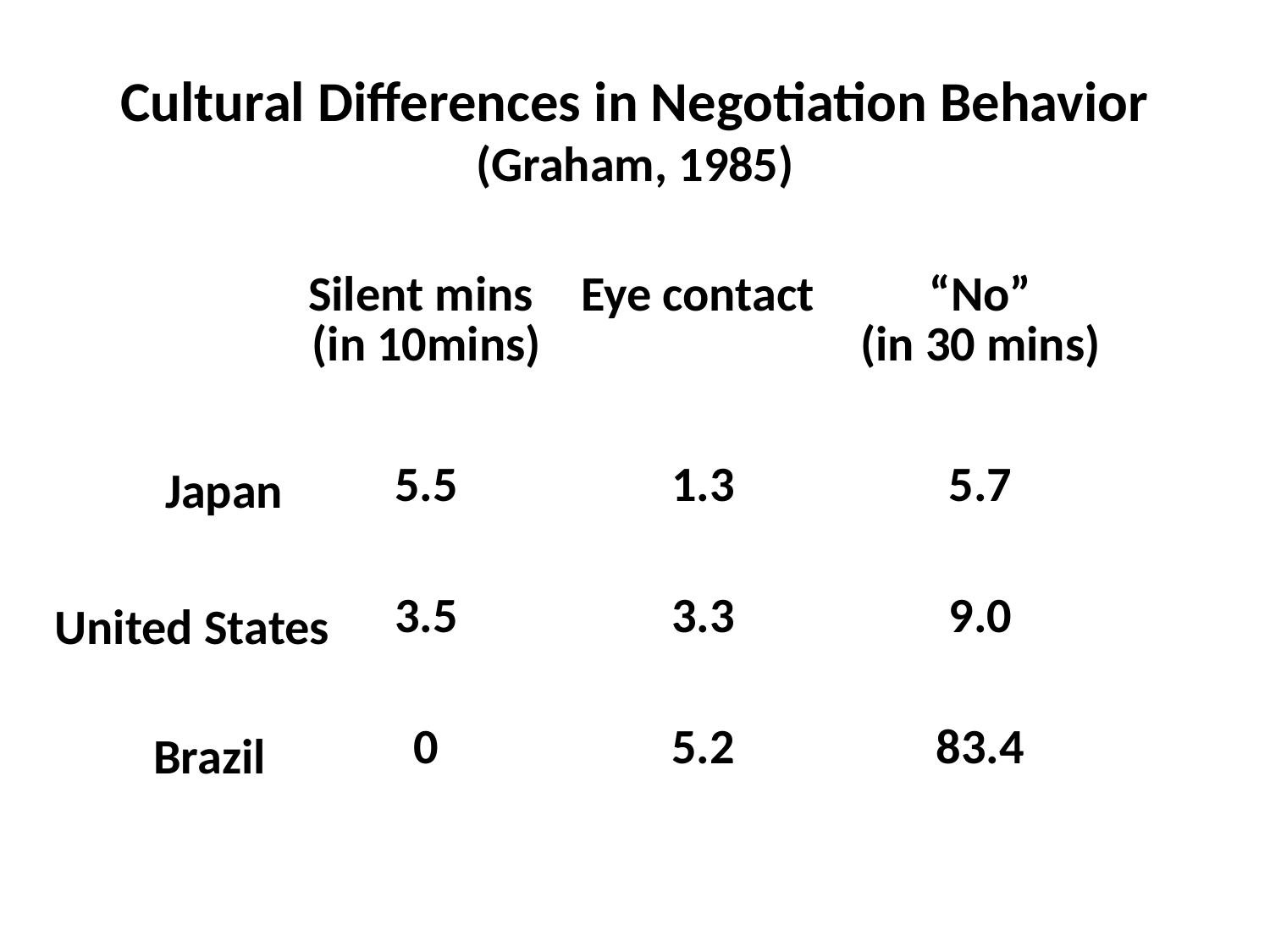

Cultural Differences in Negotiation Behavior
(Graham, 1985)
In Rome like the Romans?
| Silent mins (in 10mins) | Eye contact | “No” (in 30 mins) |
| --- | --- | --- |
| 5.5 | 1.3 | 5.7 |
| 3.5 | 3.3 | 9.0 |
| 0 | 5.2 | 83.4 |
Japan
United States
Brazil